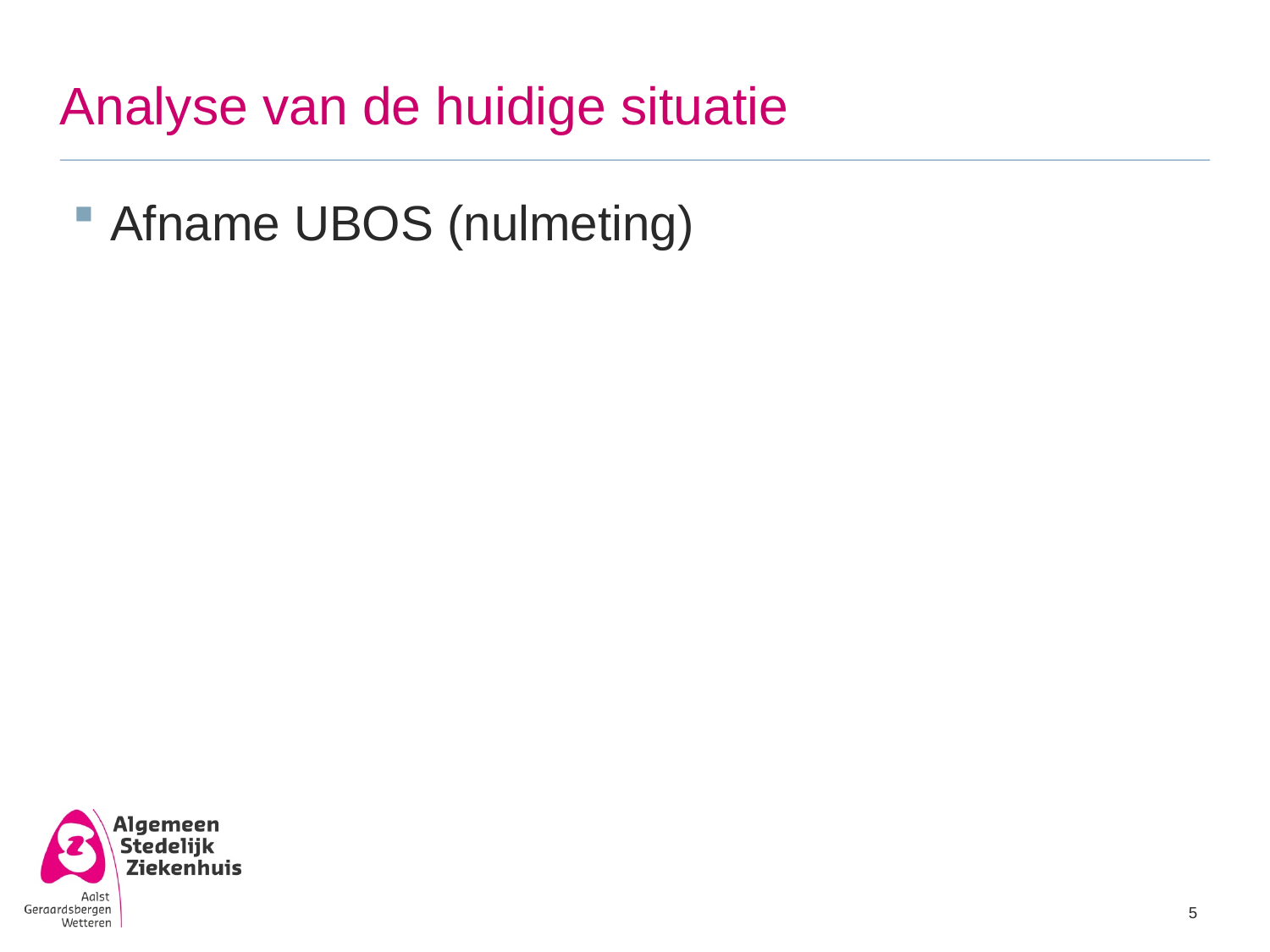

# Analyse van de huidige situatie
Afname UBOS (nulmeting)
5